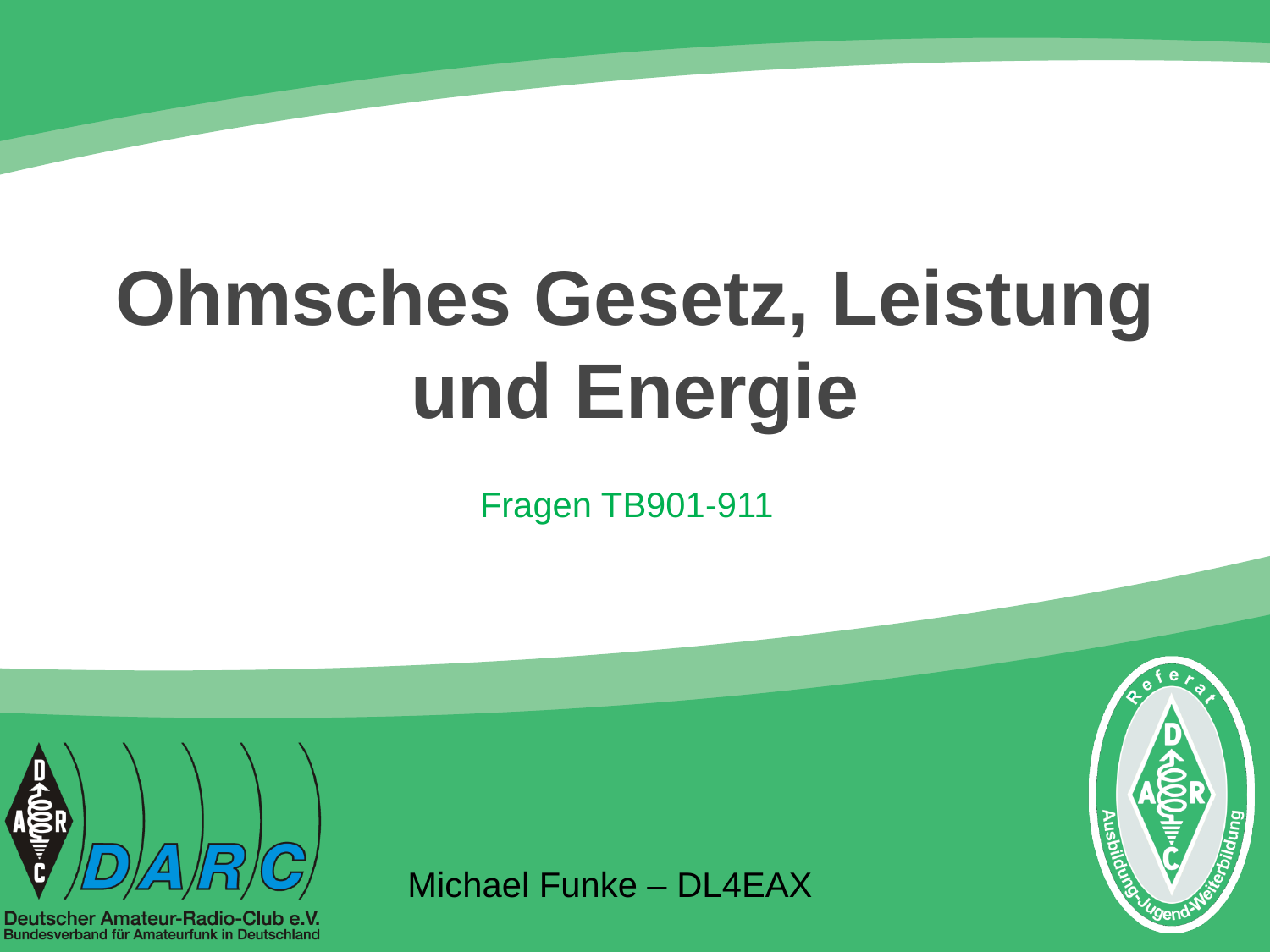

# Ohmsches Gesetz, Leistung und Energie
Fragen TB901-911
Michael Funke – DL4EAX